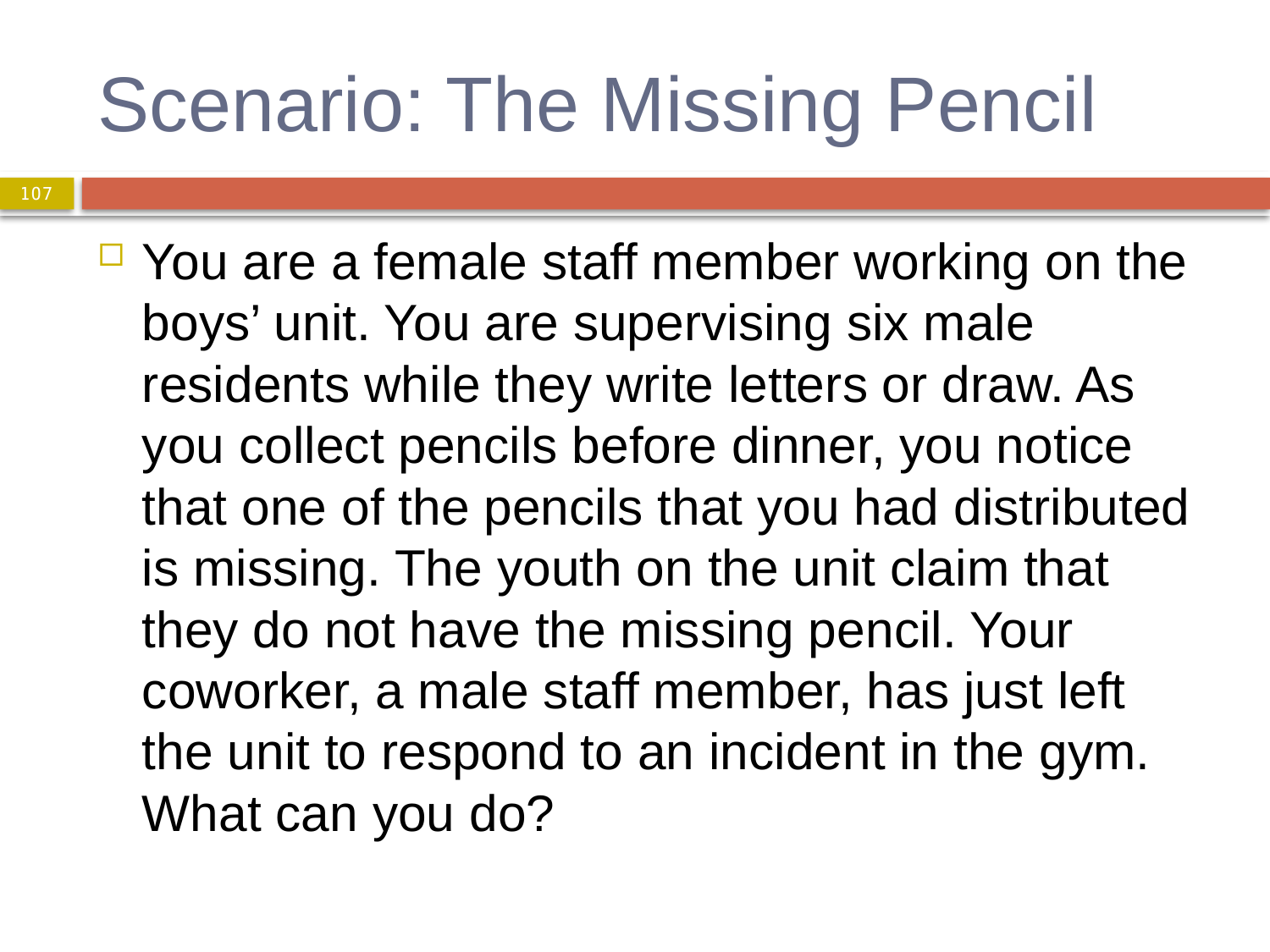

# Scenario: The Missing Pencil
107
You are a female staff member working on the boys’ unit. You are supervising six male residents while they write letters or draw. As you collect pencils before dinner, you notice that one of the pencils that you had distributed is missing. The youth on the unit claim that they do not have the missing pencil. Your coworker, a male staff member, has just left the unit to respond to an incident in the gym. What can you do?